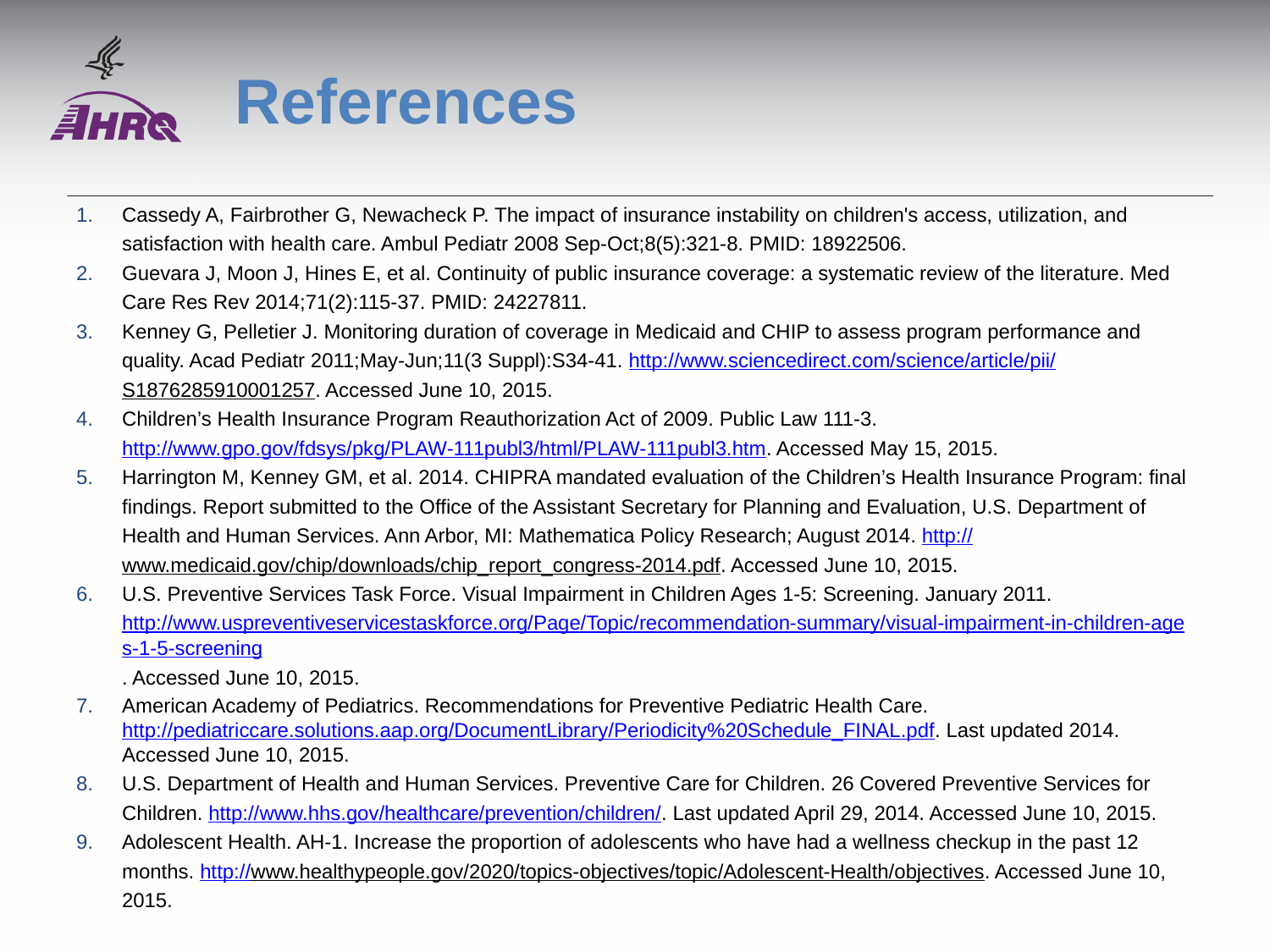

# References
Cassedy A, Fairbrother G, Newacheck P. The impact of insurance instability on children's access, utilization, and satisfaction with health care. Ambul Pediatr 2008 Sep-Oct;8(5):321-8. PMID: 18922506.
Guevara J, Moon J, Hines E, et al. Continuity of public insurance coverage: a systematic review of the literature. Med Care Res Rev 2014;71(2):115-37. PMID: 24227811.
Kenney G, Pelletier J. Monitoring duration of coverage in Medicaid and CHIP to assess program performance and quality. Acad Pediatr 2011;May-Jun;11(3 Suppl):S34-41. http://www.sciencedirect.com/science/article/pii/
S1876285910001257. Accessed June 10, 2015.
Children’s Health Insurance Program Reauthorization Act of 2009. Public Law 111-3. http://www.gpo.gov/fdsys/pkg/PLAW-111publ3/html/PLAW-111publ3.htm. Accessed May 15, 2015.
Harrington M, Kenney GM, et al. 2014. CHIPRA mandated evaluation of the Children’s Health Insurance Program: final findings. Report submitted to the Office of the Assistant Secretary for Planning and Evaluation, U.S. Department of Health and Human Services. Ann Arbor, MI: Mathematica Policy Research; August 2014. http://www.medicaid.gov/chip/downloads/chip_report_congress-2014.pdf. Accessed June 10, 2015.
U.S. Preventive Services Task Force. Visual Impairment in Children Ages 1-5: Screening. January 2011. http://www.uspreventiveservicestaskforce.org/Page/Topic/recommendation-summary/visual-impairment-in-children-ages-1-5-screening. Accessed June 10, 2015.
American Academy of Pediatrics. Recommendations for Preventive Pediatric Health Care. http://pediatriccare.solutions.aap.org/DocumentLibrary/Periodicity%20Schedule_FINAL.pdf. Last updated 2014. Accessed June 10, 2015.
U.S. Department of Health and Human Services. Preventive Care for Children. 26 Covered Preventive Services for Children. http://www.hhs.gov/healthcare/prevention/children/. Last updated April 29, 2014. Accessed June 10, 2015.
Adolescent Health. AH-1. Increase the proportion of adolescents who have had a wellness checkup in the past 12 months. http://www.healthypeople.gov/2020/topics-objectives/topic/Adolescent-Health/objectives. Accessed June 10, 2015.